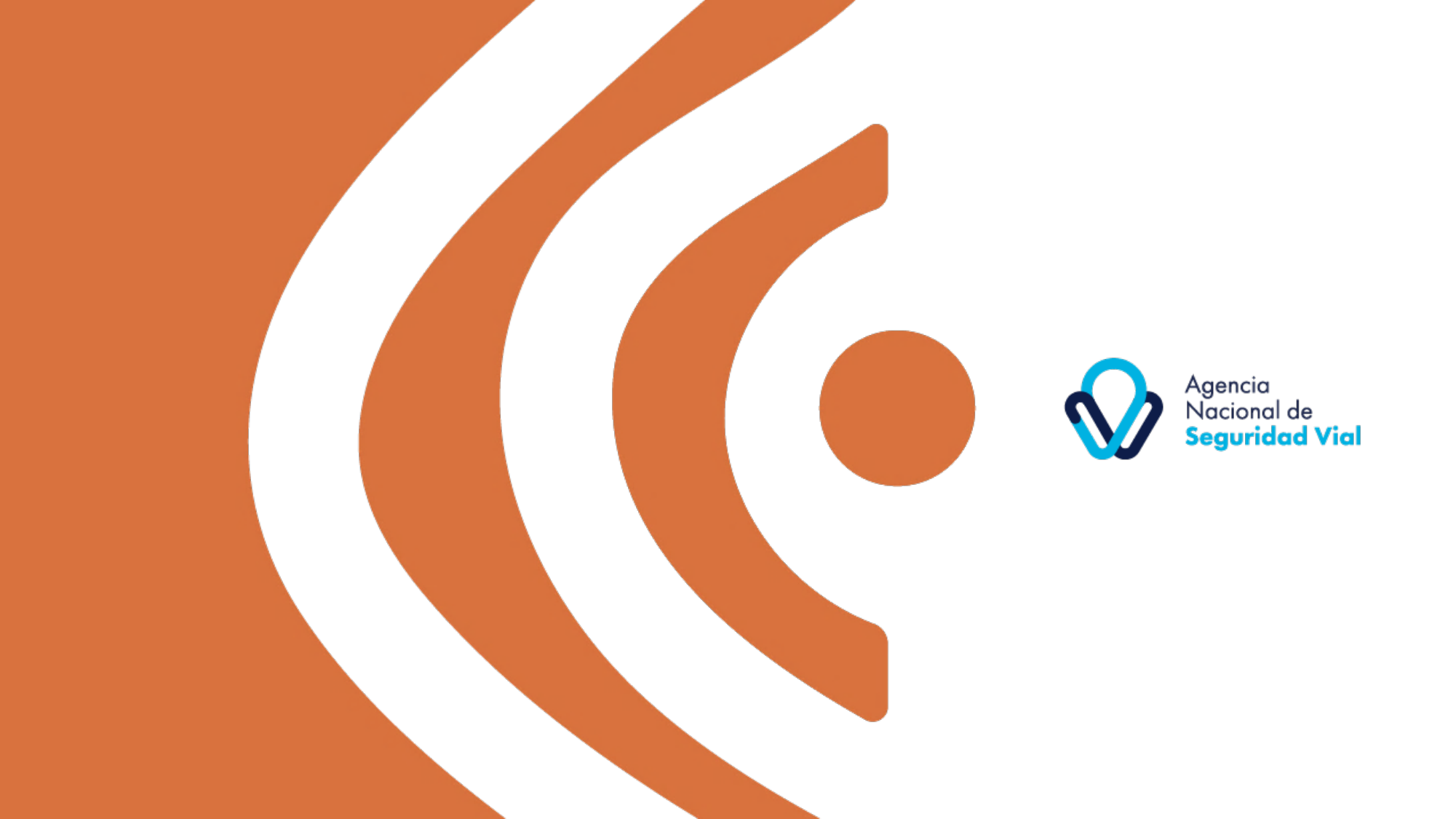

COMITÉ INTERINSTITUCIONAL PARA LA ADOPCIÓN Y EJECUCIÓN DEL PLAN ESTRATÉGICO INTEGRAL DE SEGURIDAD Y MOVILIDAD